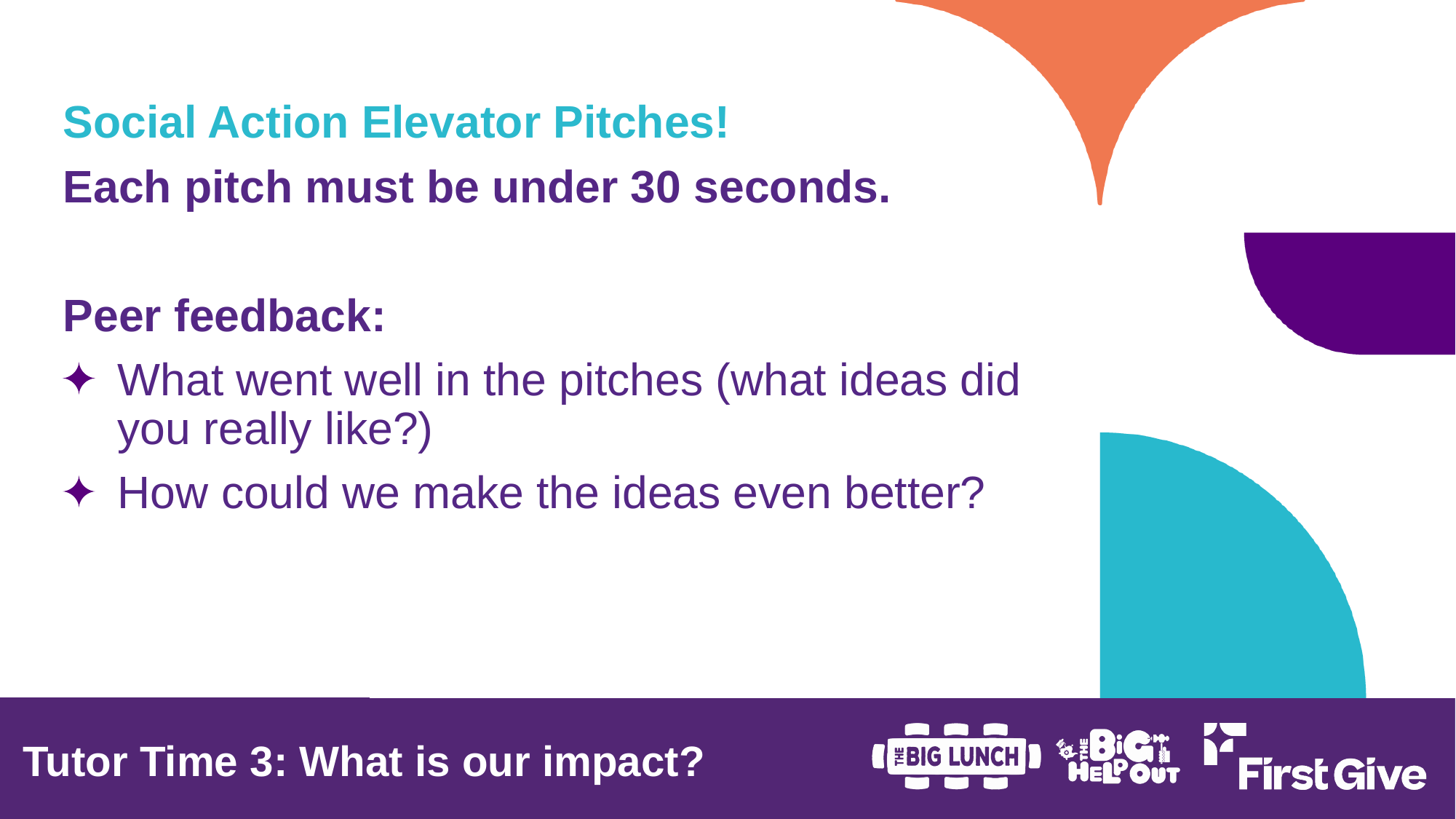

Social Action Elevator Pitches!
Each pitch must be under 30 seconds.

Peer feedback:
What went well in the pitches (what ideas did you really like?)
How could we make the ideas even better?

Tutor Time 3: What is our impact?